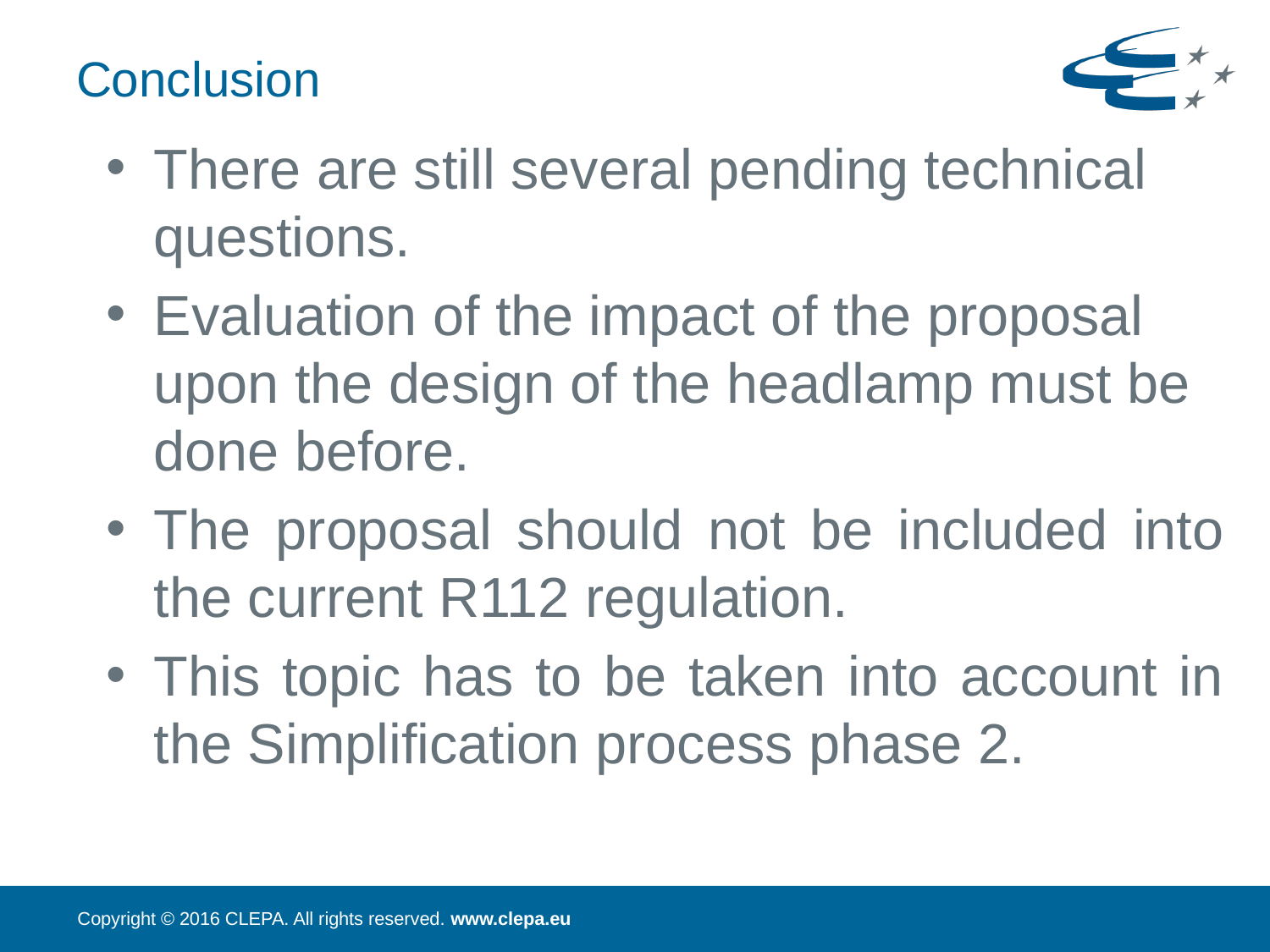

# Conclusion
There are still several pending technical questions.
Evaluation of the impact of the proposal upon the design of the headlamp must be done before.
The proposal should not be included into the current R112 regulation.
This topic has to be taken into account in the Simplification process phase 2.